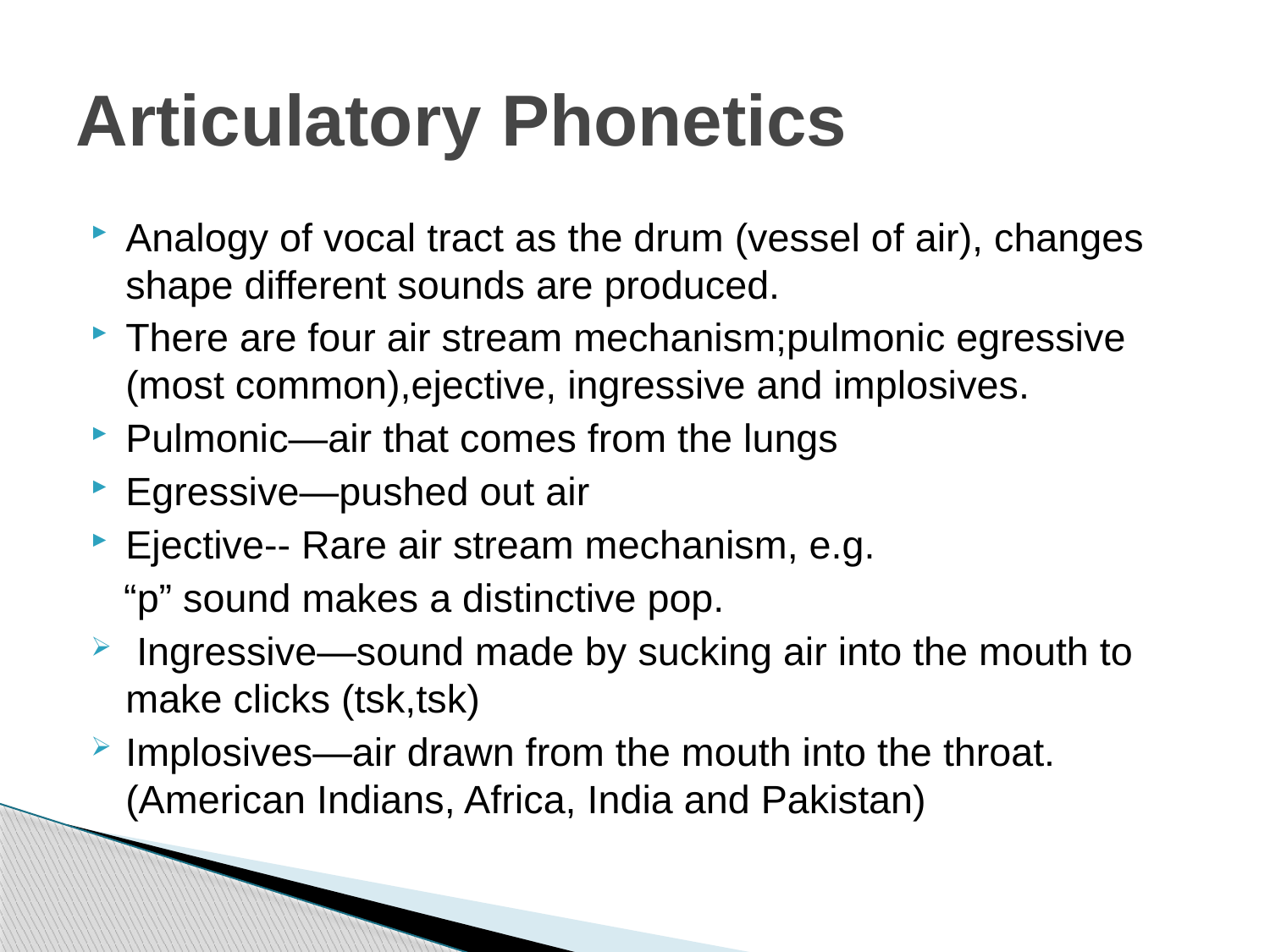

# Articulatory Phonetics
Analogy of vocal tract as the drum (vessel of air), changes shape different sounds are produced.
There are four air stream mechanism;pulmonic egressive (most common),ejective, ingressive and implosives.
Pulmonic—air that comes from the lungs
Egressive—pushed out air
Ejective-- Rare air stream mechanism, e.g.
   “p” sound makes a distinctive pop.
 Ingressive—sound made by sucking air into the mouth to make clicks (tsk,tsk)
Implosives—air drawn from the mouth into the throat. (American Indians, Africa, India and Pakistan)